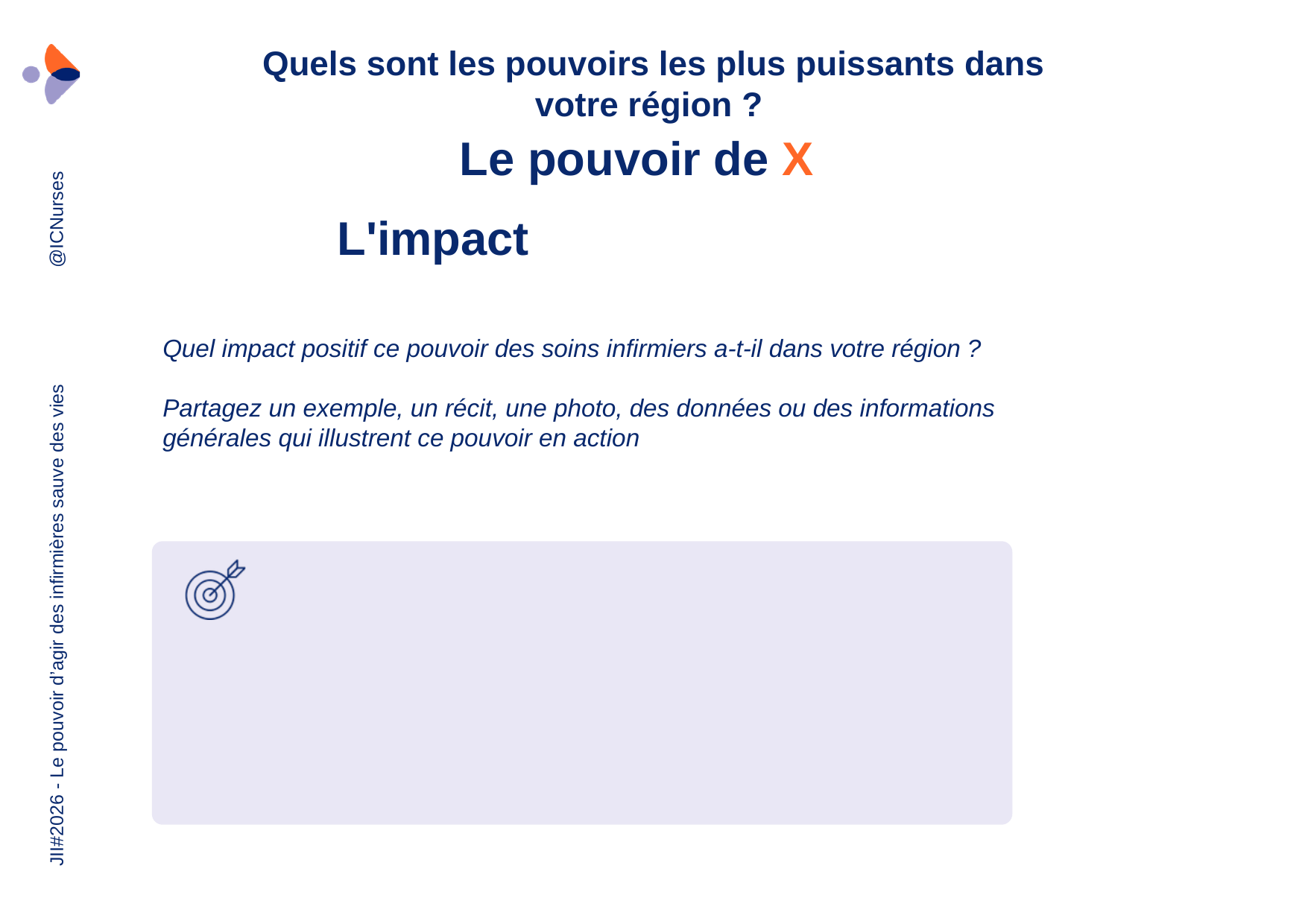

Quels sont les pouvoirs les plus puissants dans votre région ?

Le pouvoir de X

@ICNurses
L'impact
Quel impact positif ce pouvoir des soins infirmiers a-t-il dans votre région ?

Partagez un exemple, un récit, une photo, des données ou des informations générales qui illustrent ce pouvoir en action

JII#2026 - Le pouvoir d’agir des infirmières sauve des vies